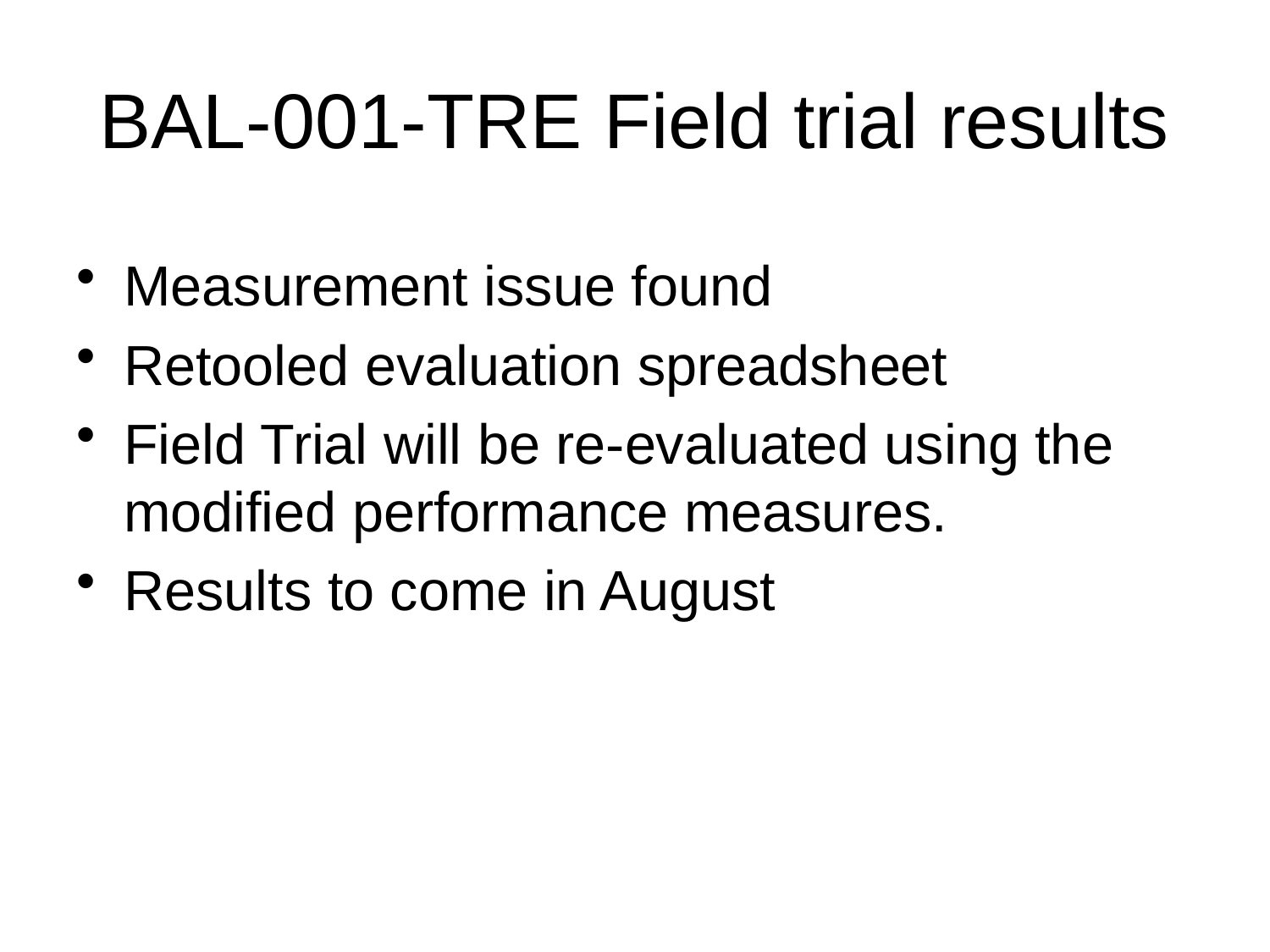

# BAL-001-TRE Field trial results
Measurement issue found
Retooled evaluation spreadsheet
Field Trial will be re-evaluated using the modified performance measures.
Results to come in August